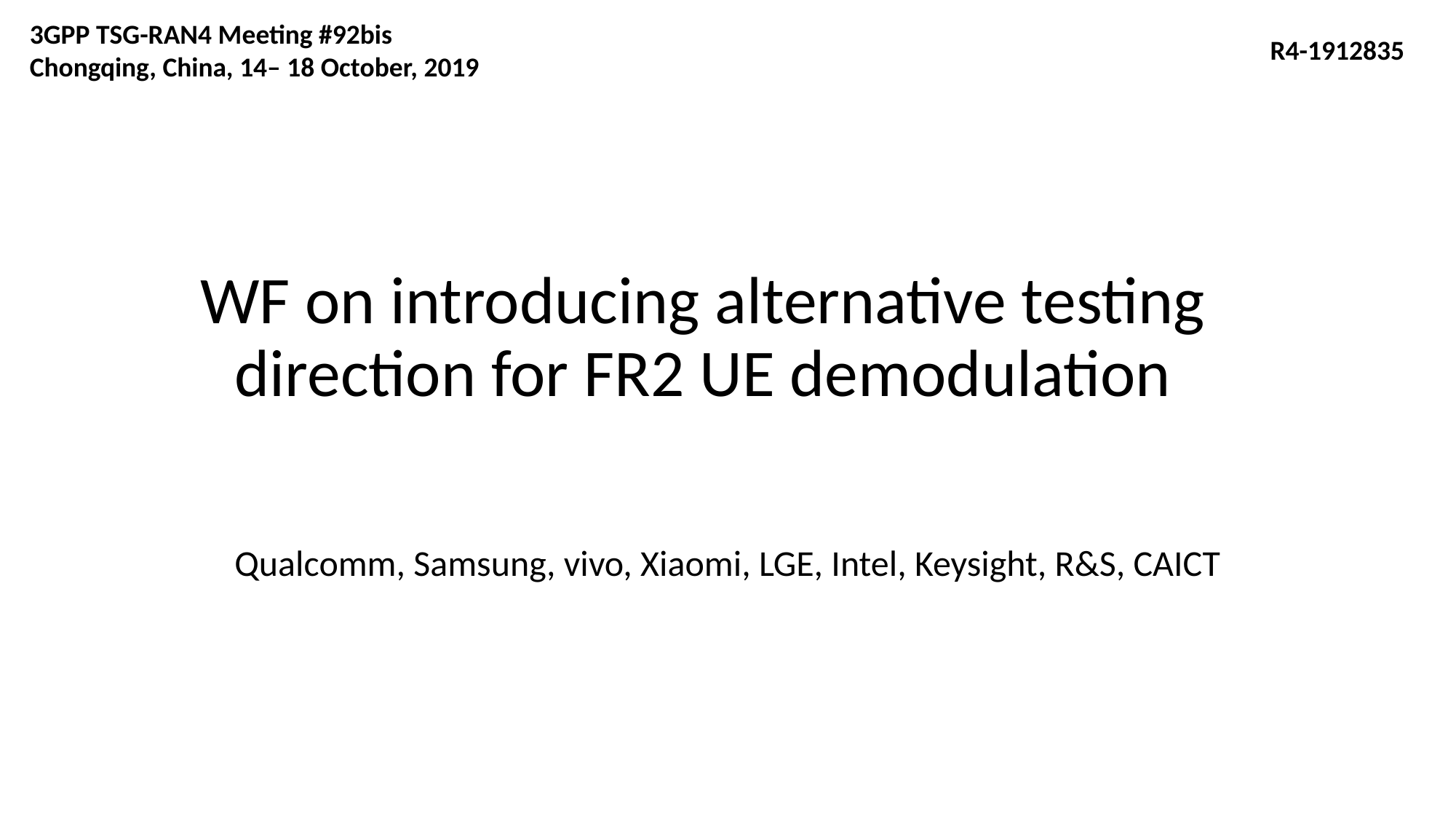

3GPP TSG-RAN4 Meeting #92bis
Chongqing, China, 14– 18 October, 2019
R4-1912835
# WF on introducing alternative testing direction for FR2 UE demodulation
Qualcomm, Samsung, vivo, Xiaomi, LGE, Intel, Keysight, R&S, CAICT